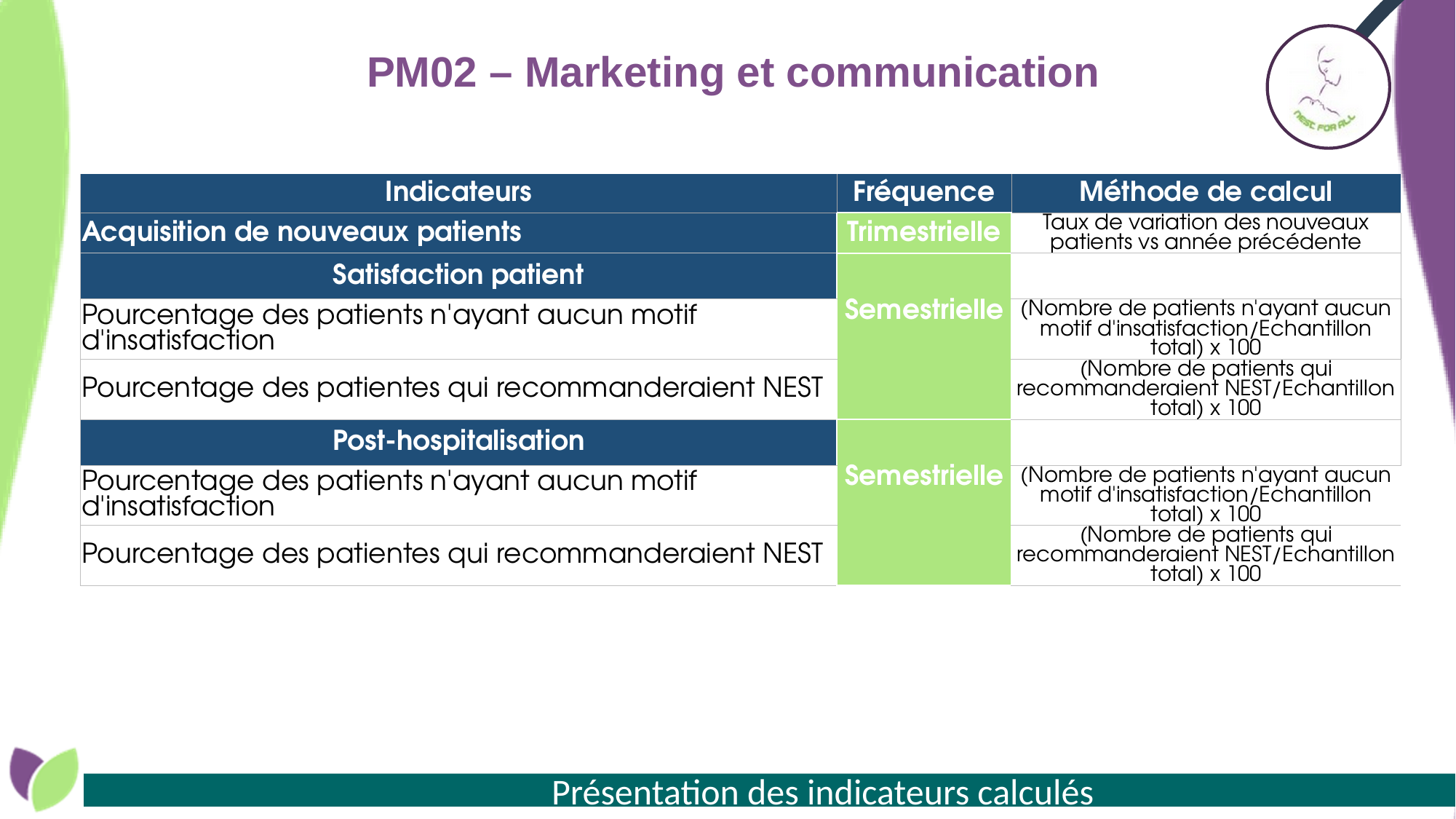

# PM02 – Marketing et communication
| Indicateurs | Fréquence | Méthode de calcul |
| --- | --- | --- |
| Acquisition de nouveaux patients | Trimestrielle | Taux de variation des nouveaux patients vs année précédente |
| Satisfaction patient | Semestrielle |  |
| Pourcentage des patients n'ayant aucun motif d'insatisfaction |  | (Nombre de patients n'ayant aucun motif d'insatisfaction/Echantillon total) x 100 |
| Pourcentage des patientes qui recommanderaient NEST |  | (Nombre de patients qui recommanderaient NEST/Echantillon total) x 100 |
| Post-hospitalisation | Semestrielle |  |
| Pourcentage des patients n'ayant aucun motif d'insatisfaction |  | (Nombre de patients n'ayant aucun motif d'insatisfaction/Echantillon total) x 100 |
| Pourcentage des patientes qui recommanderaient NEST |  | (Nombre de patients qui recommanderaient NEST/Echantillon total) x 100 |
 Présentation des indicateurs calculés